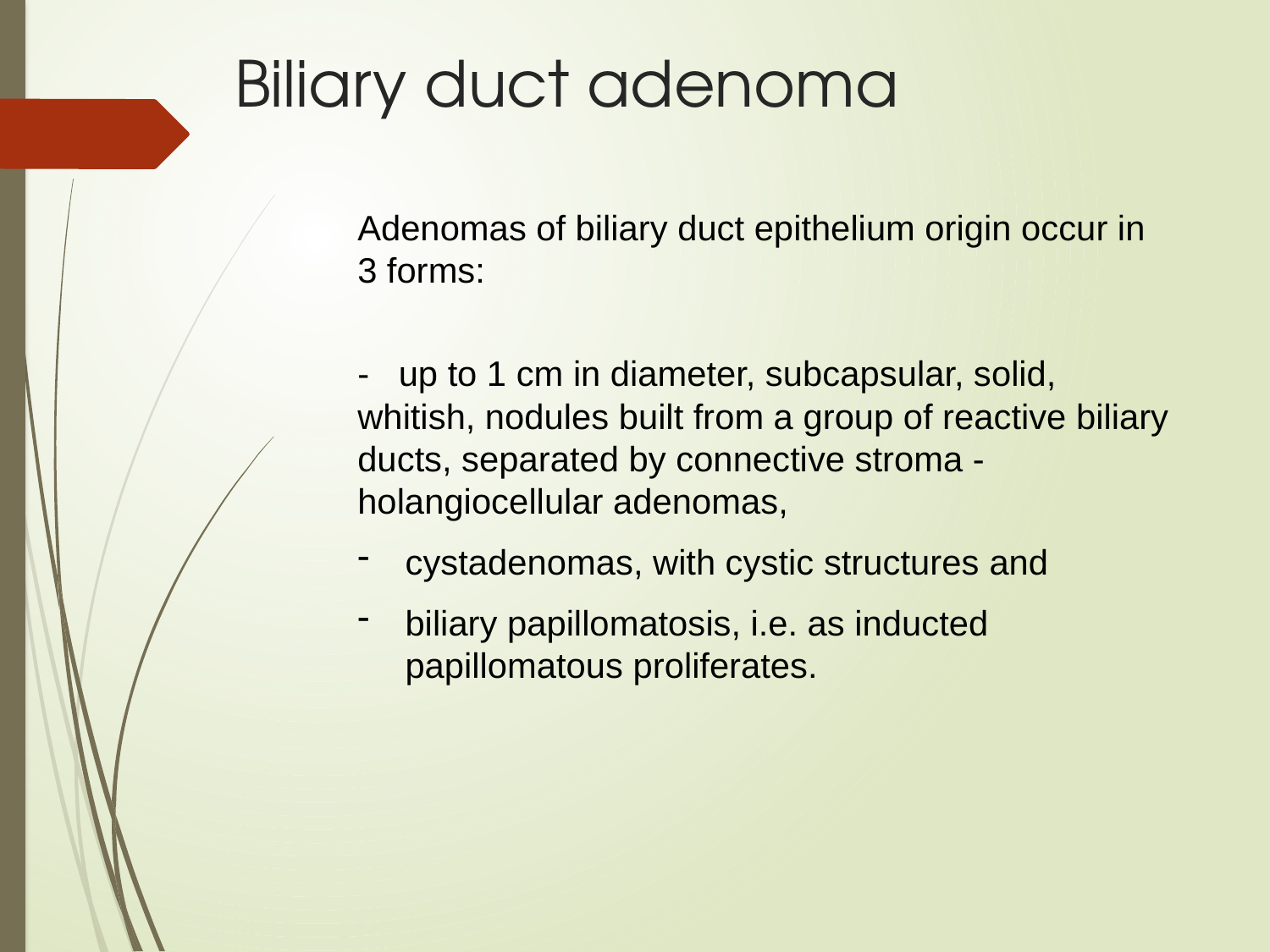

# Biliary duct adenoma
Adenomas of biliary duct epithelium origin occur in 3 forms:
-   up to 1 cm in diameter, subcapsular, solid, whitish, nodules built from a group of reactive biliary ducts, separated by connective stroma - holangiocellular adenomas,
cystadenomas, with cystic structures and
biliary papillomatosis, i.e. as inducted papillomatous proliferates.